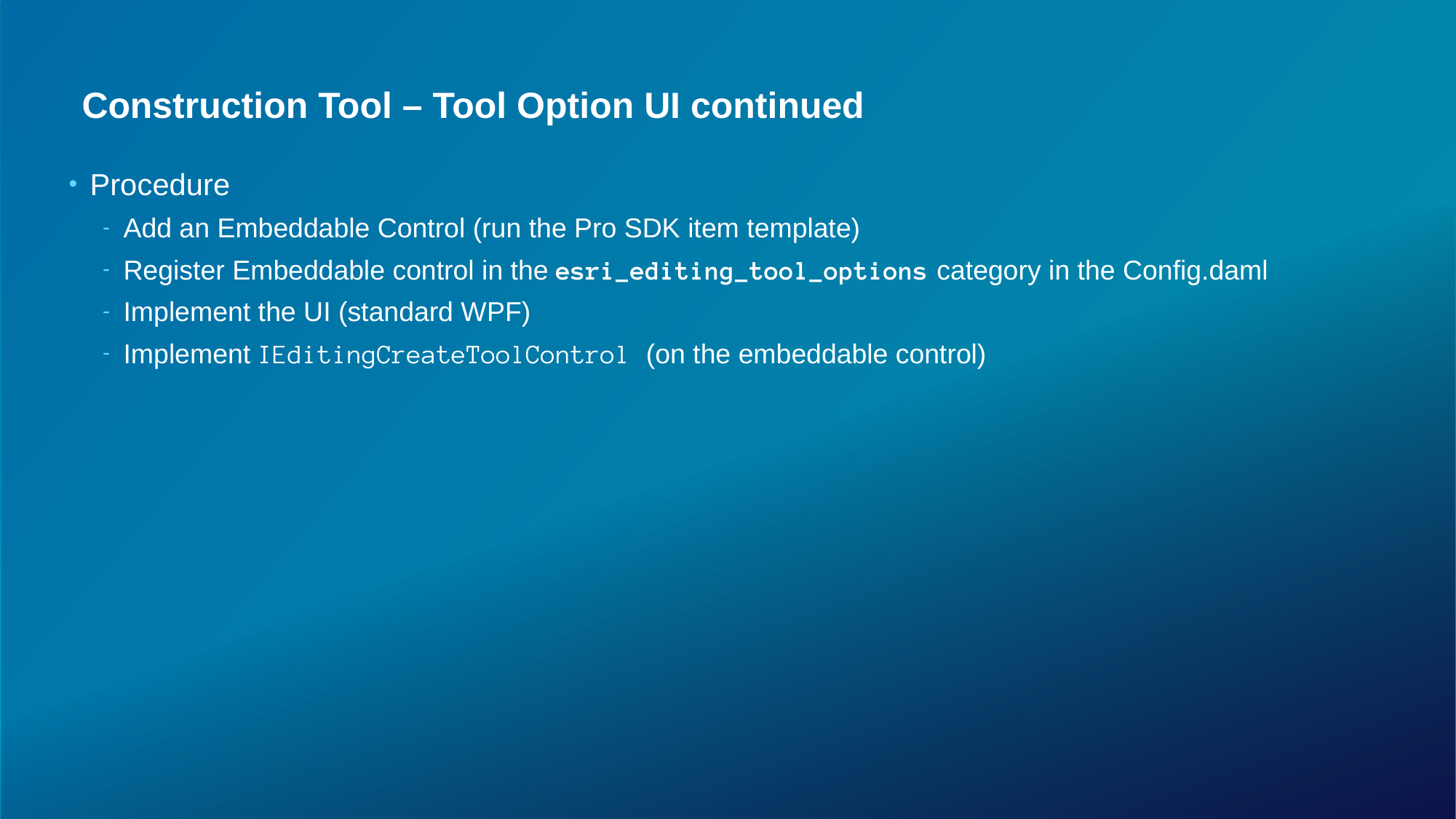

# Construction Tool – Tool Option UI continued
Procedure
Add an Embeddable Control (run the Pro SDK item template)
Register Embeddable control in the esri_editing_tool_options category in the Config.daml
Implement the UI (standard WPF)
Implement IEditingCreateToolControl (on the embeddable control)